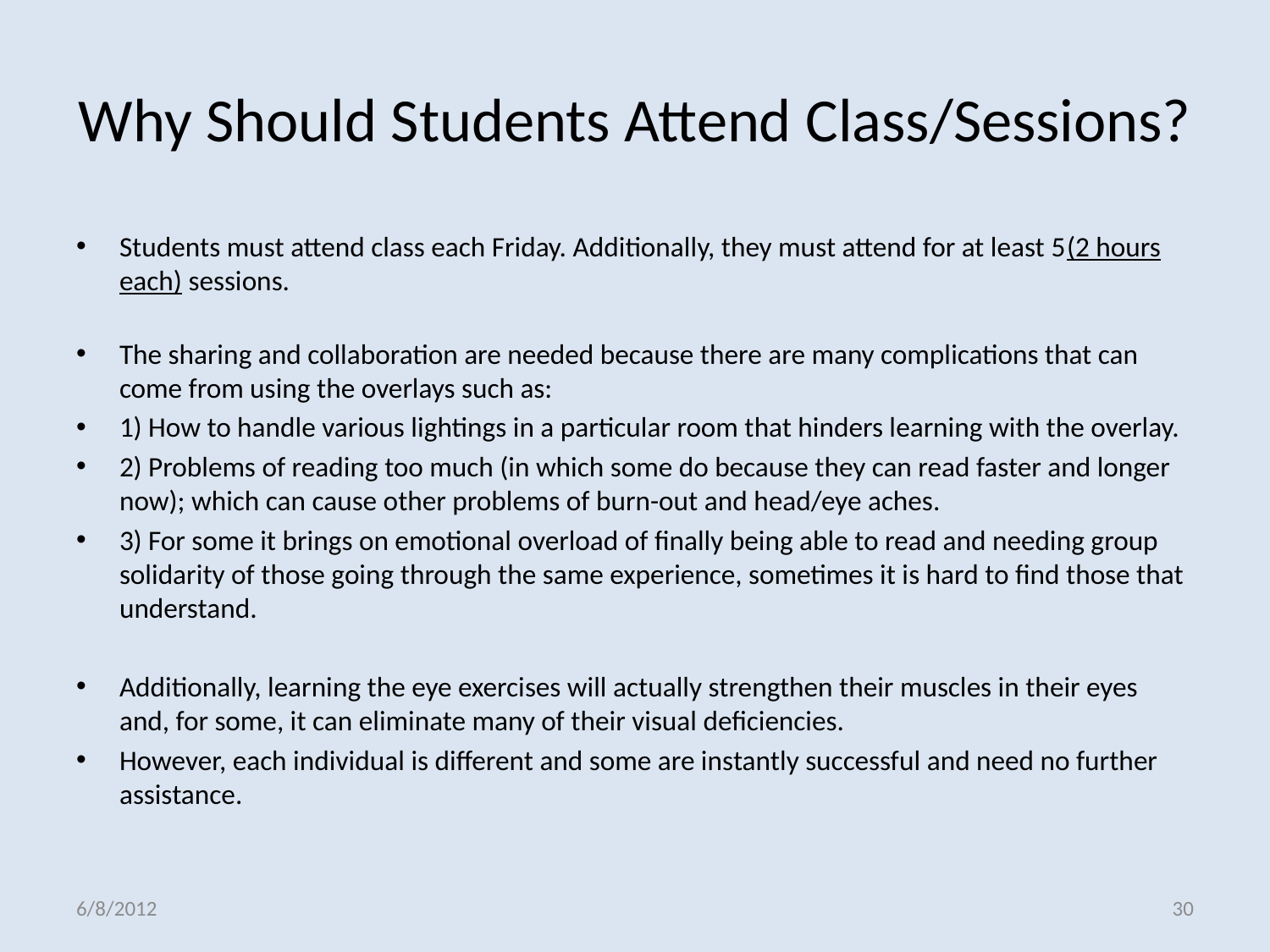

# Why Should Students Attend Class/Sessions?
Students must attend class each Friday. Additionally, they must attend for at least 5(2 hours each) sessions.
The sharing and collaboration are needed because there are many complications that can come from using the overlays such as:
1) How to handle various lightings in a particular room that hinders learning with the overlay.
2) Problems of reading too much (in which some do because they can read faster and longer now); which can cause other problems of burn-out and head/eye aches.
3) For some it brings on emotional overload of finally being able to read and needing group solidarity of those going through the same experience, sometimes it is hard to find those that understand.

Additionally, learning the eye exercises will actually strengthen their muscles in their eyes and, for some, it can eliminate many of their visual deficiencies.
However, each individual is different and some are instantly successful and need no further assistance.
6/8/2012
30